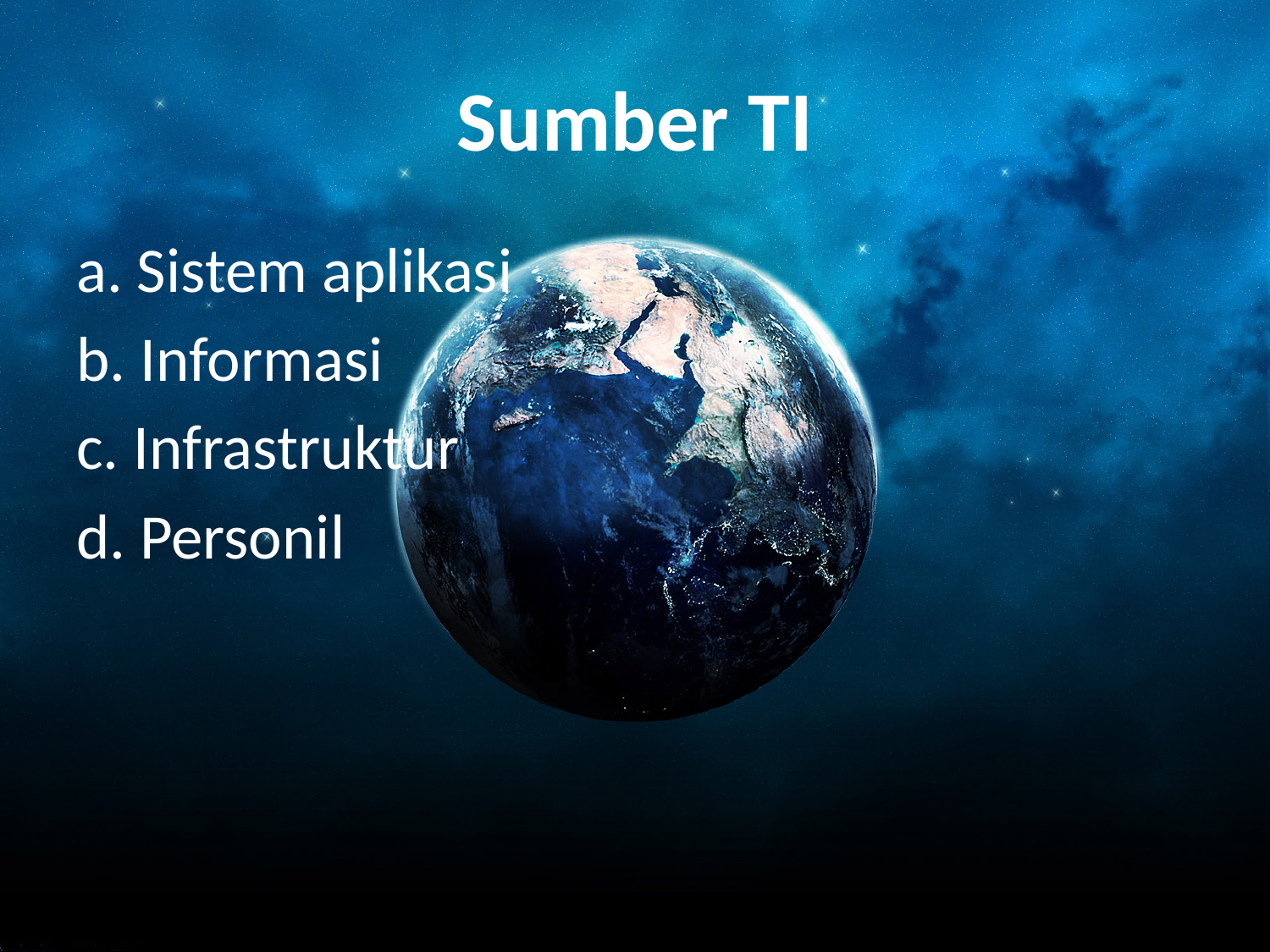

# Sumber TI
a. Sistem aplikasi
b. Informasi
c. Infrastruktur
d. Personil